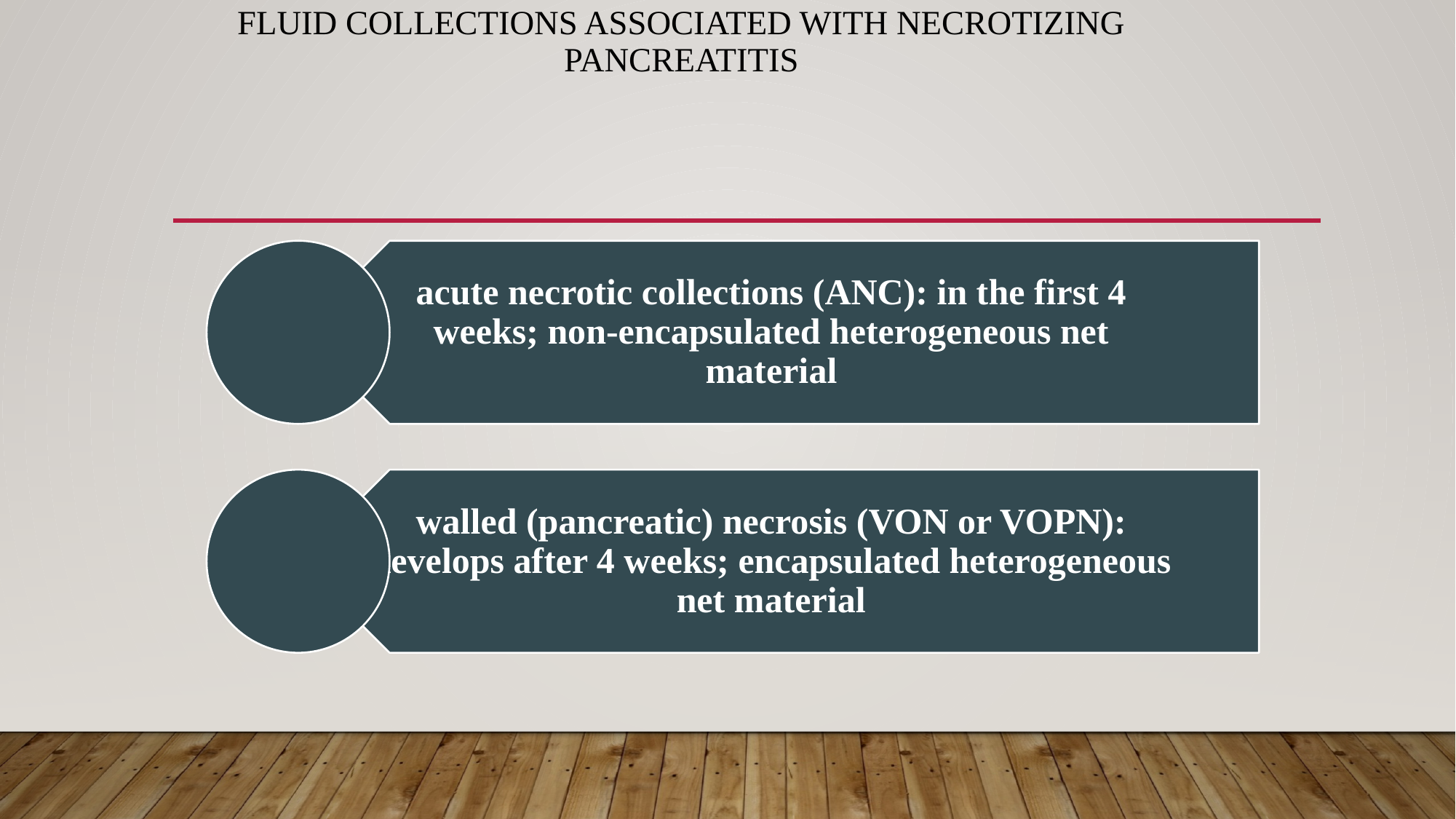

# fluid collections associated with necrotizing pancreatitis
acute necrotic collections (ANC): in the first 4 weeks; non-encapsulated heterogeneous net material
walled (pancreatic) necrosis (VON or VOPN): develops after 4 weeks; encapsulated heterogeneous net material